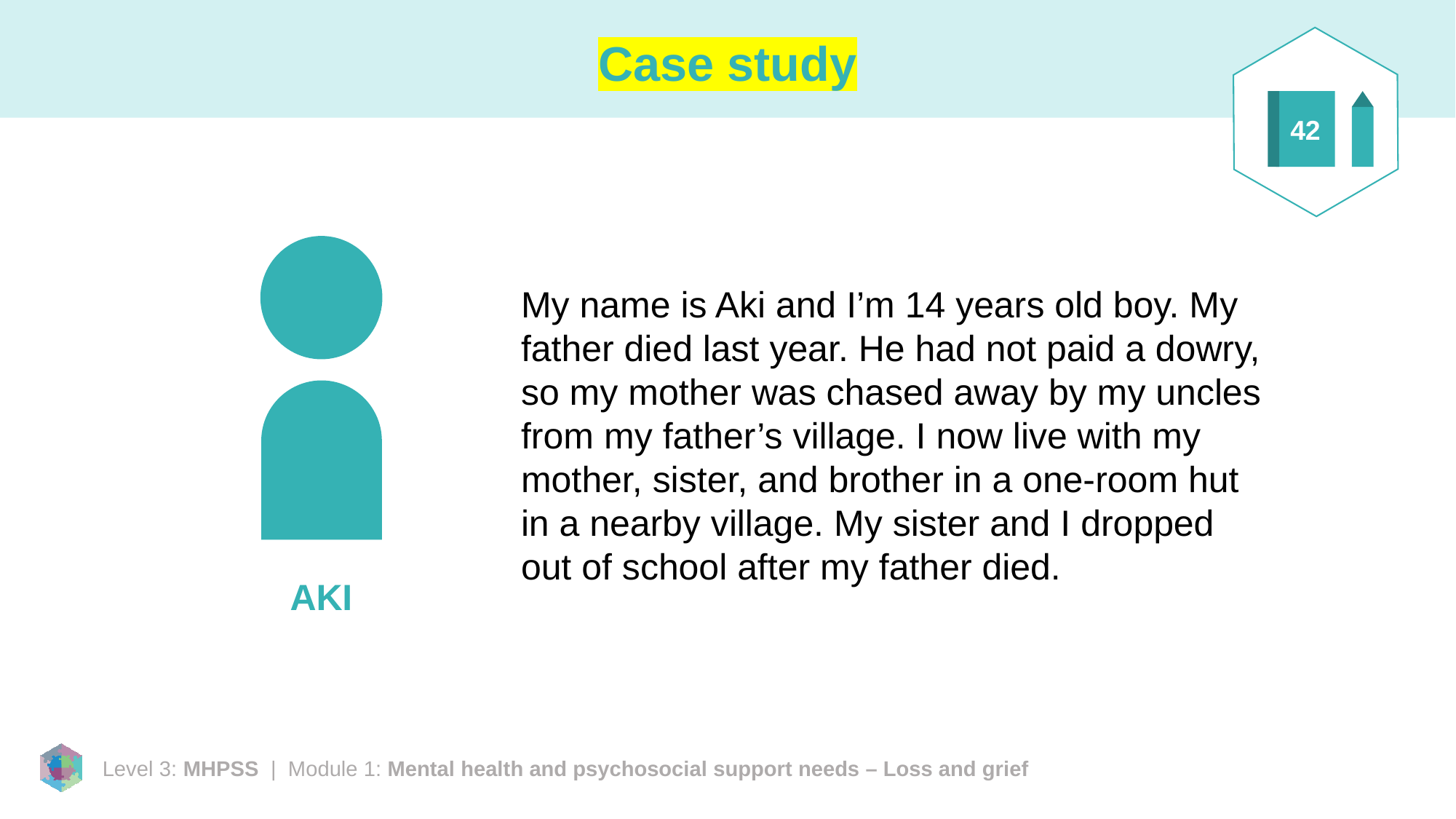

42

# Case study

My name is Aki and I’m 14 years old boy. My father died last year. He had not paid a dowry, so my mother was chased away by my uncles from my father’s village. I now live with my mother, sister, and brother in a one-room hut in a nearby village. My sister and I dropped out of school after my father died.
AKI